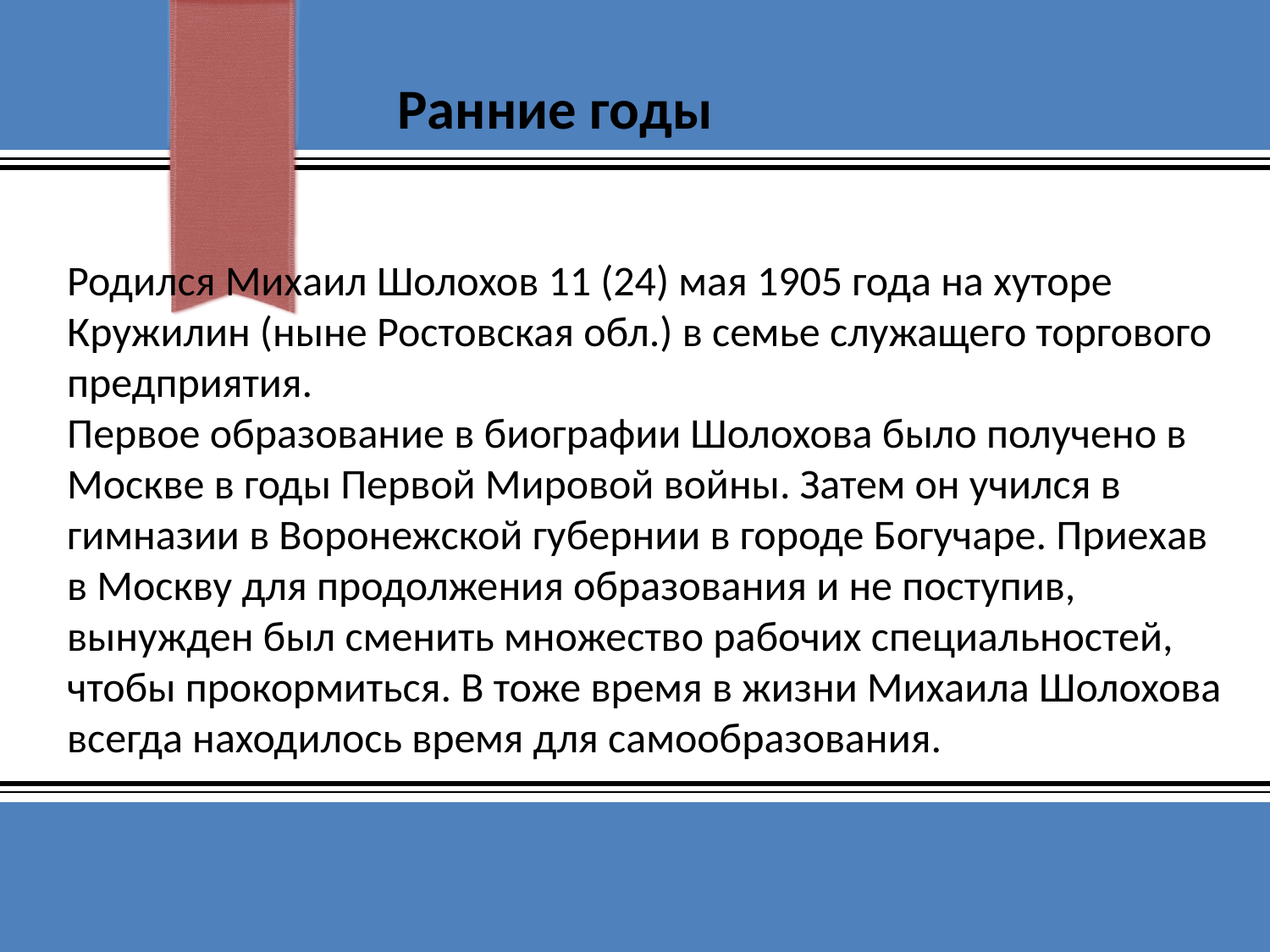

Ранние годы

Родился Михаил Шолохов 11 (24) мая 1905 года на хуторе Кружилин (ныне Ростовская обл.) в семье служащего торгового предприятия.
Первое образование в биографии Шолохова было получено в Москве в годы Первой Мировой войны. Затем он учился в гимназии в Воронежской губернии в городе Богучаре. Приехав в Москву для продолжения образования и не поступив, вынужден был сменить множество рабочих специальностей, чтобы прокормиться. В тоже время в жизни Михаила Шолохова всегда находилось время для самообразования.